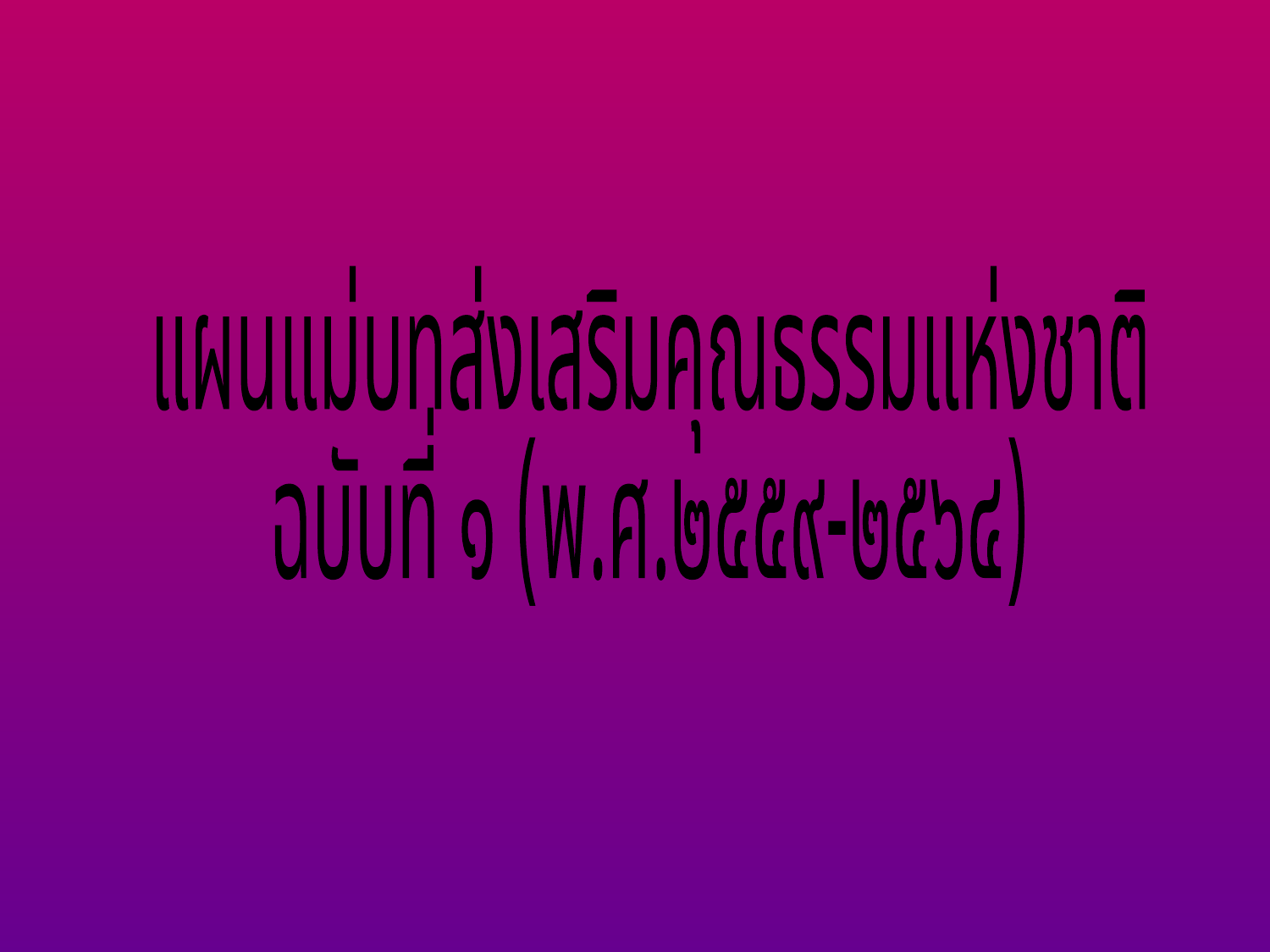

แผนแม่บทส่งเสริมคุณธรรมแห่งชาติ
ฉบับที่ ๑ (พ.ศ.๒๕๕๙-๒๕๖๔)